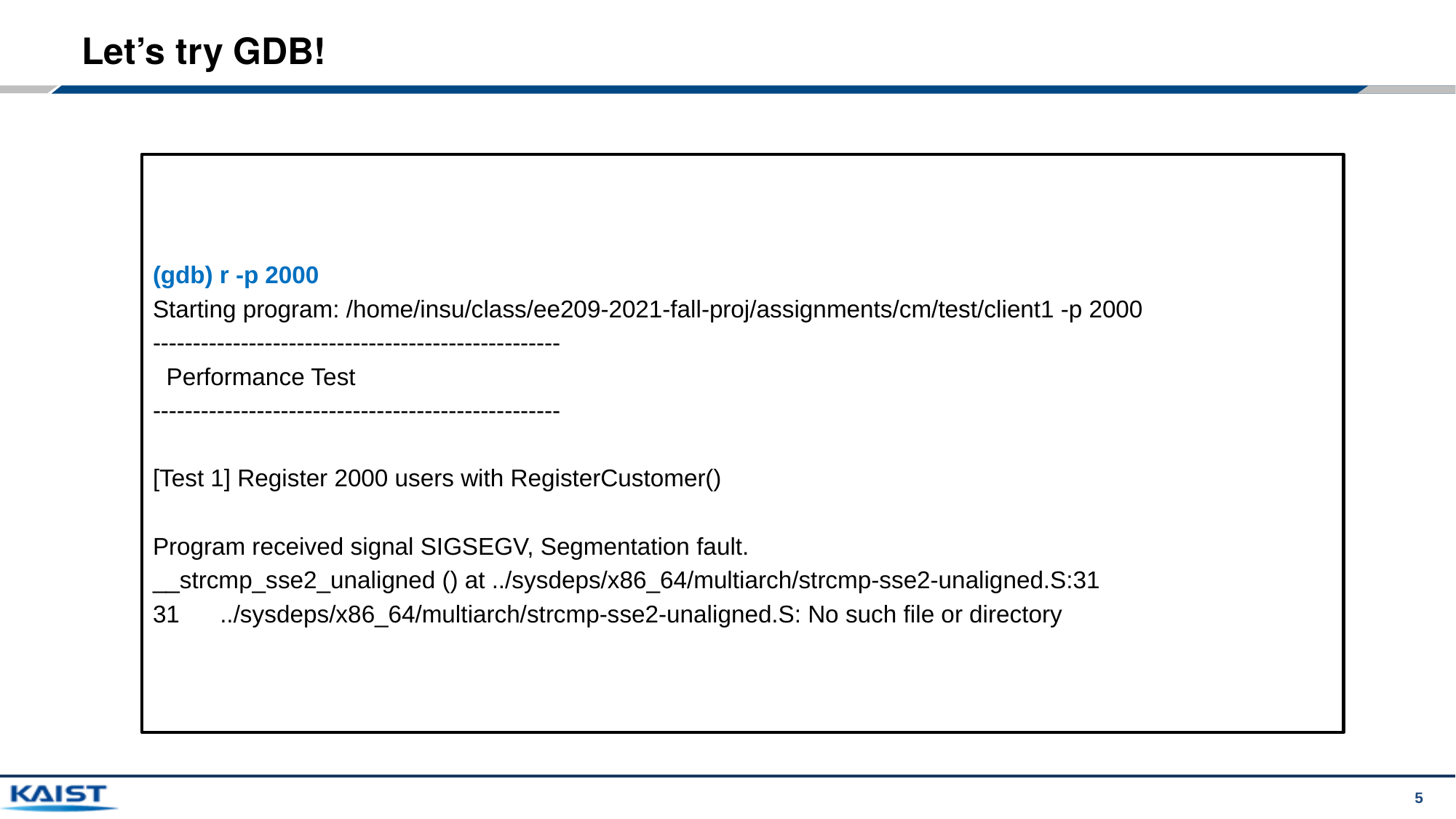

# Let’s try GDB!
(gdb) r -p 2000
Starting program: /home/insu/class/ee209-2021-fall-proj/assignments/cm/test/client1 -p 2000
---------------------------------------------------
  Performance Test
---------------------------------------------------

[Test 1] Register 2000 users with RegisterCustomer()

Program received signal SIGSEGV, Segmentation fault.
__strcmp_sse2_unaligned () at ../sysdeps/x86_64/multiarch/strcmp-sse2-unaligned.S:31
31      ../sysdeps/x86_64/multiarch/strcmp-sse2-unaligned.S: No such file or directory